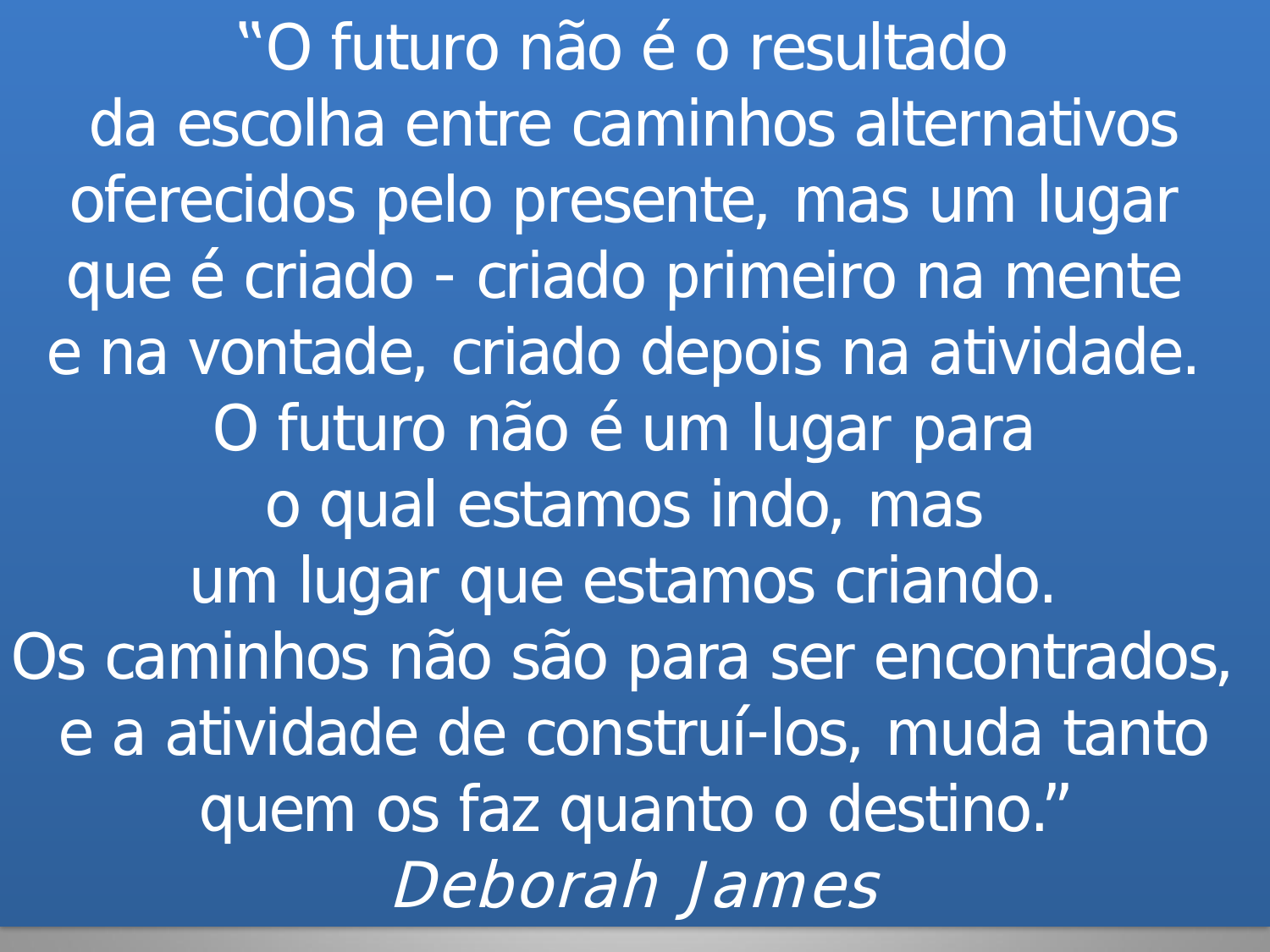

“O futuro não é o resultado
da escolha entre caminhos alternativos oferecidos pelo presente, mas um lugar
que é criado - criado primeiro na mente
e na vontade, criado depois na atividade.
O futuro não é um lugar para
o qual estamos indo, mas
um lugar que estamos criando.
Os caminhos não são para ser encontrados,
e a atividade de construí-los, muda tanto quem os faz quanto o destino.”
Deborah James